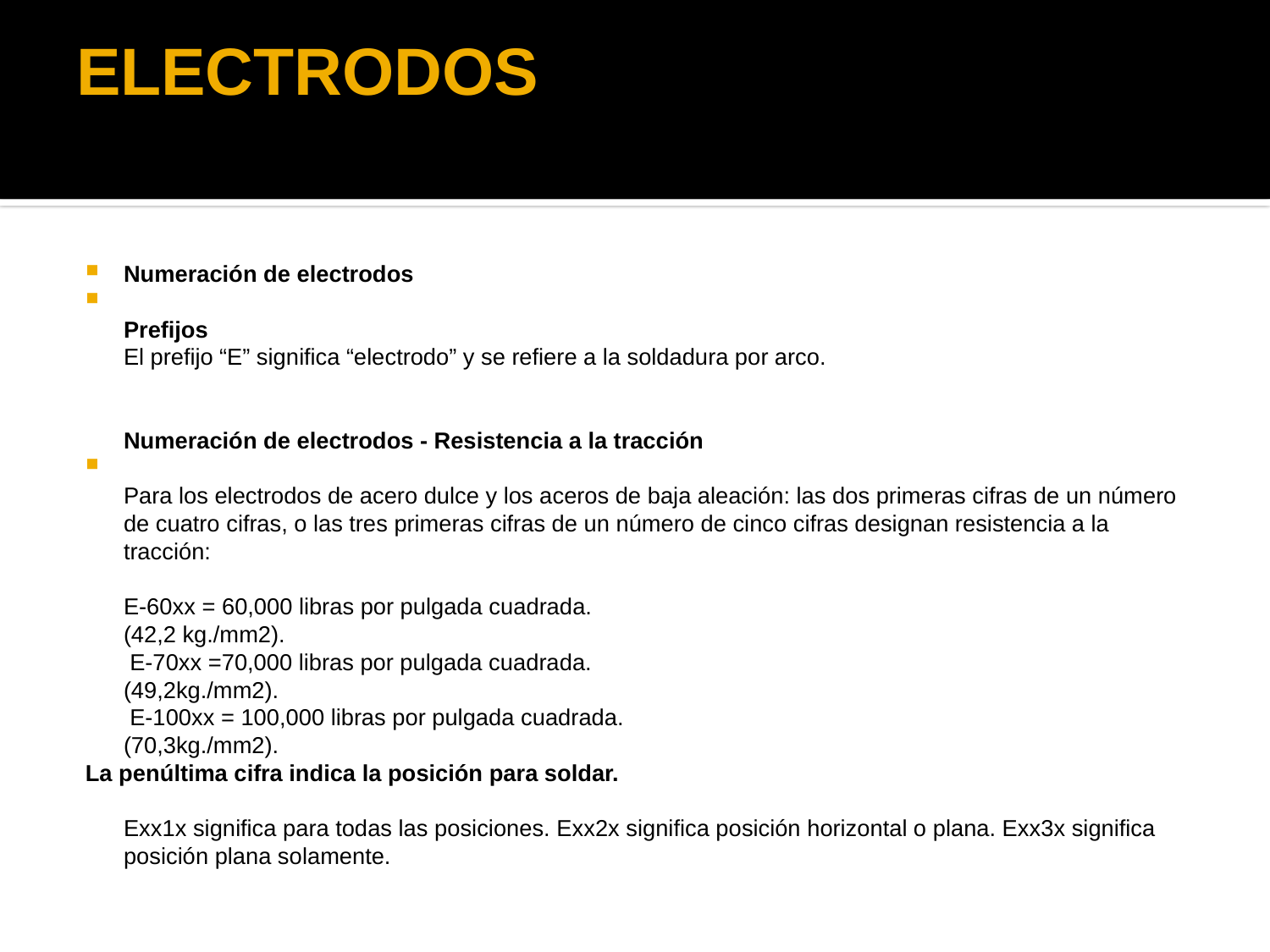

# ELECTRODOS
Numeración de electrodos
Prefijos
El prefijo “E” significa “electrodo” y se refiere a la soldadura por arco.
Numeración de electrodos - Resistencia a la tracción
Para los electrodos de acero dulce y los aceros de baja aleación: las dos primeras cifras de un número de cuatro cifras, o las tres primeras cifras de un número de cinco cifras designan resistencia a la tracción:
E-60xx = 60,000 libras por pulgada cuadrada.
(42,2 kg./mm2).
       E-70xx =70,000 libras por pulgada cuadrada.
(49,2kg./mm2).
       E-100xx = 100,000 libras por pulgada cuadrada.
(70,3kg./mm2).
La penúltima cifra indica la posición para soldar.
Exx1x significa para todas las posiciones. Exx2x significa posición horizontal o plana. Exx3x significa posición plana solamente.